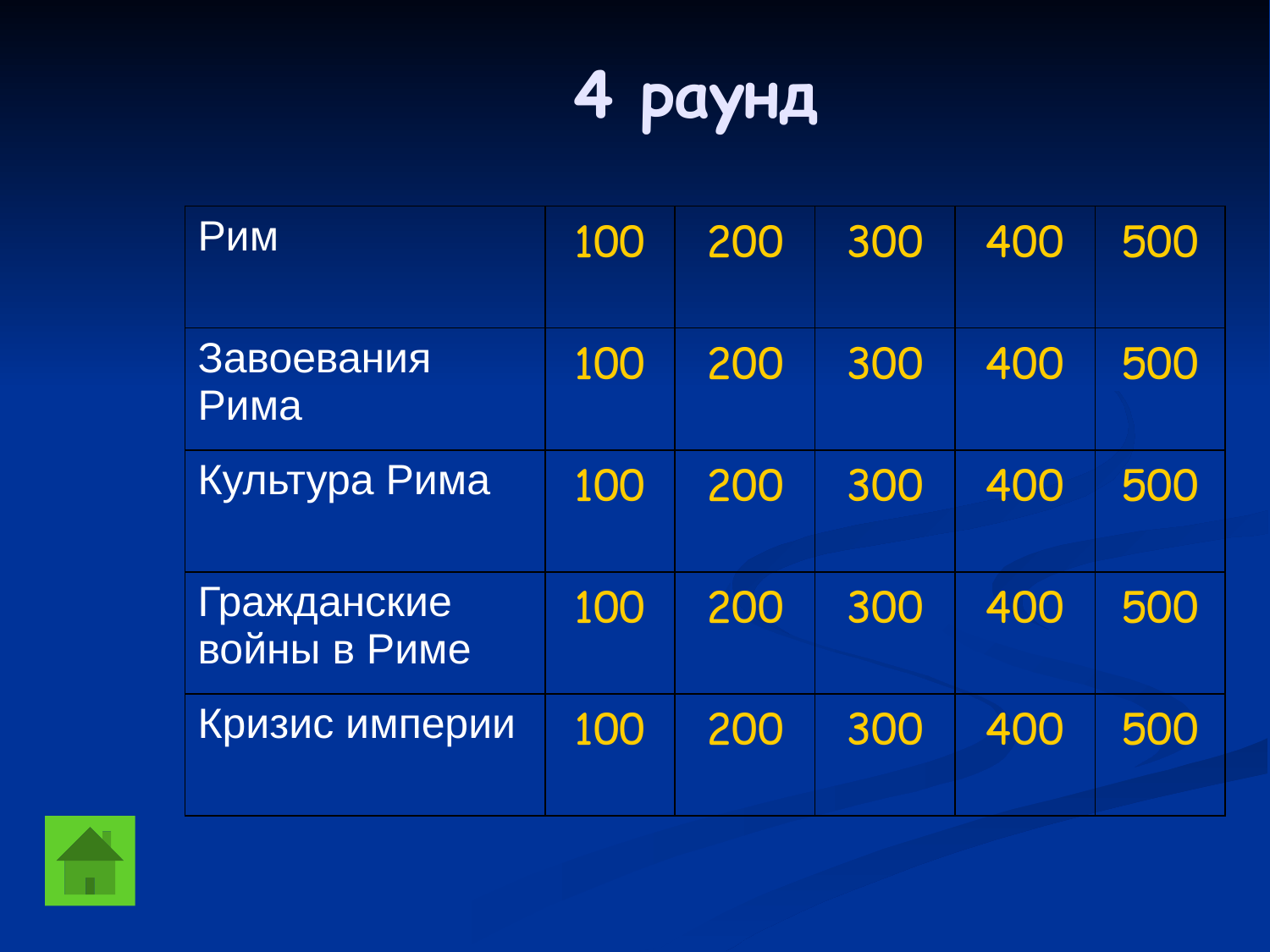

4 раунд
| Рим | 100 | 200 | 300 | 400 | 500 |
| --- | --- | --- | --- | --- | --- |
| Завоевания Рима | 100 | 200 | 300 | 400 | 500 |
| Культура Рима | 100 | 200 | 300 | 400 | 500 |
| Гражданские войны в Риме | 100 | 200 | 300 | 400 | 500 |
| Кризис империи | 100 | 200 | 300 | 400 | 500 |